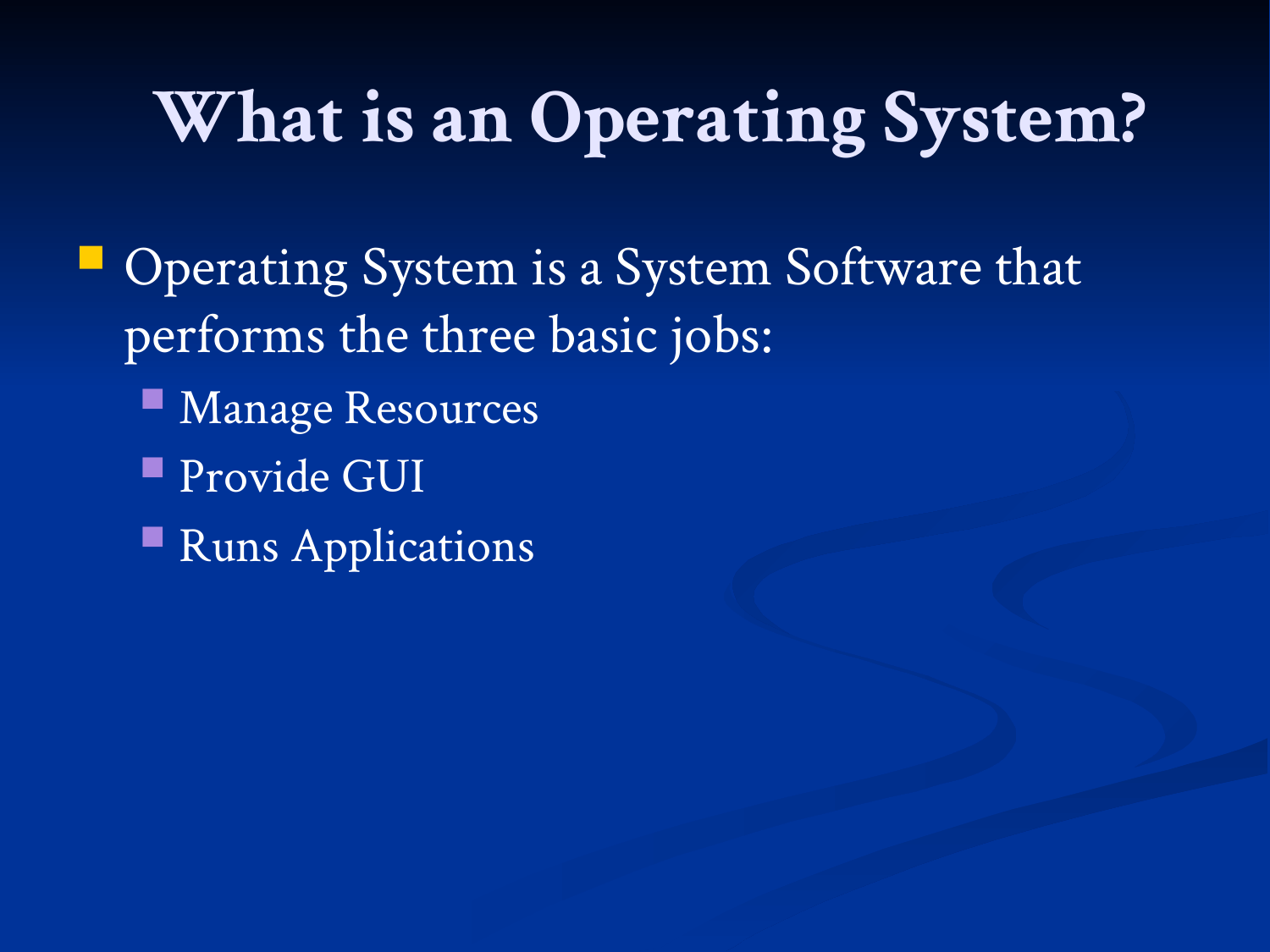

What is an Operating System?
Operating System is a System Software that performs the three basic jobs:
Manage Resources
Provide GUI
Runs Applications